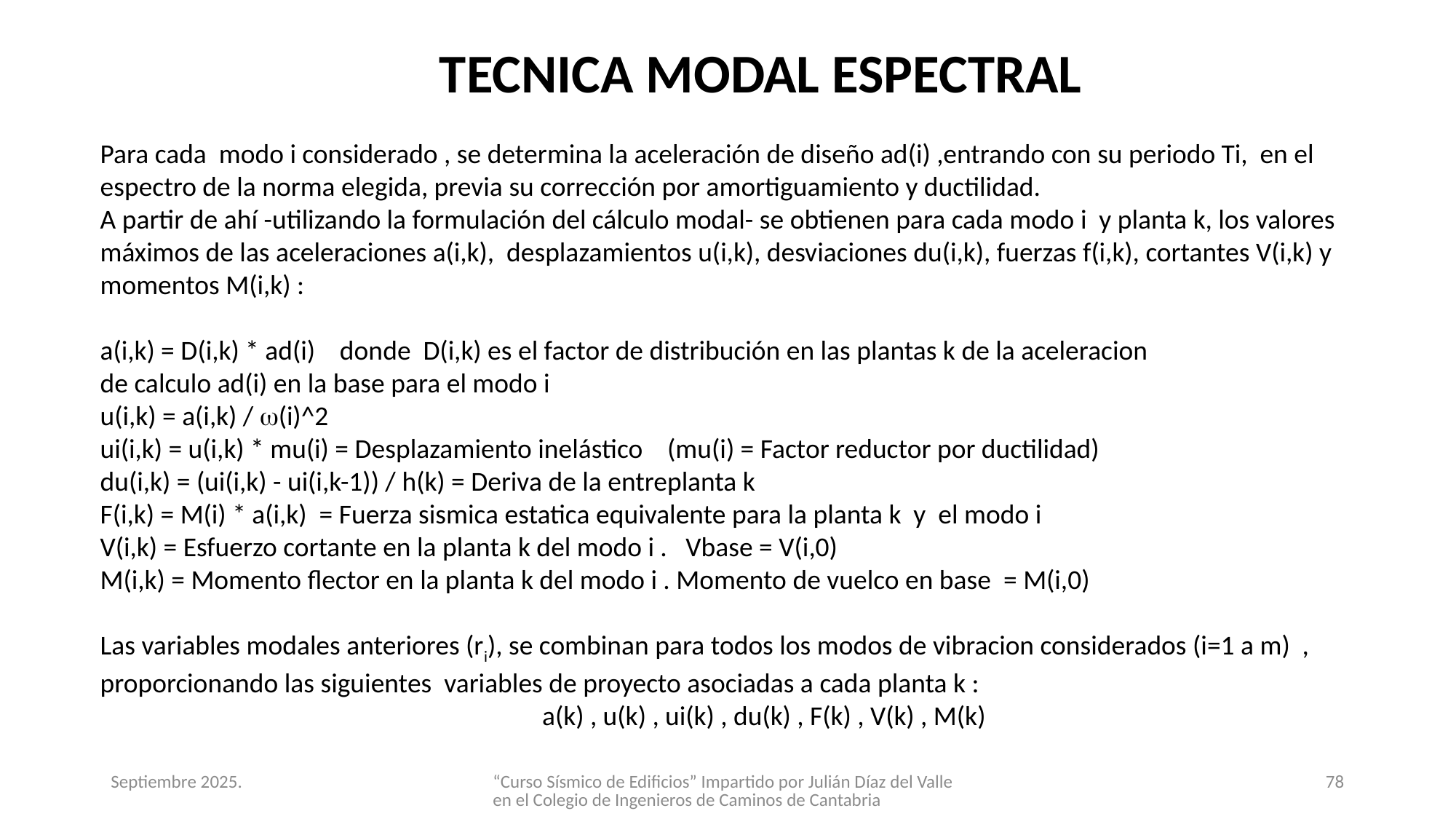

TECNICA MODAL ESPECTRAL

Para cada  modo i considerado , se determina la aceleración de diseño ad(i) ,entrando con su periodo Ti,  en el
espectro de la norma elegida, previa su corrección por amortiguamiento y ductilidad.
A partir de ahí -utilizando la formulación del cálculo modal- se obtienen para cada modo i  y planta k, los valores máximos de las aceleraciones a(i,k),  desplazamientos u(i,k), desviaciones du(i,k), fuerzas f(i,k), cortantes V(i,k) y momentos M(i,k) :

a(i,k) = D(i,k) * ad(i)    donde  D(i,k) es el factor de distribución en las plantas k de la aceleracion
de calculo ad(i) en la base para el modo i
u(i,k) = a(i,k) / ω(i)^2
ui(i,k) = u(i,k) * mu(i) = Desplazamiento inelástico    (mu(i) = Factor reductor por ductilidad)
du(i,k) = (ui(i,k) - ui(i,k-1)) / h(k) = Deriva de la entreplanta k
F(i,k) = M(i) * a(i,k)  = Fuerza sismica estatica equivalente para la planta k  y  el modo i
V(i,k) = Esfuerzo cortante en la planta k del modo i .   Vbase = V(i,0)
M(i,k) = Momento flector en la planta k del modo i . Momento de vuelco en base  = M(i,0)

Las variables modales anteriores (ri), se combinan para todos los modos de vibracion considerados (i=1 a m)  ,  proporcionando las siguientes  variables de proyecto asociadas a cada planta k :
 a(k) , u(k) , ui(k) , du(k) , F(k) , V(k) , M(k)

Septiembre 2025.
“Curso Sísmico de Edificios” Impartido por Julián Díaz del Valle en el Colegio de Ingenieros de Caminos de Cantabria
78